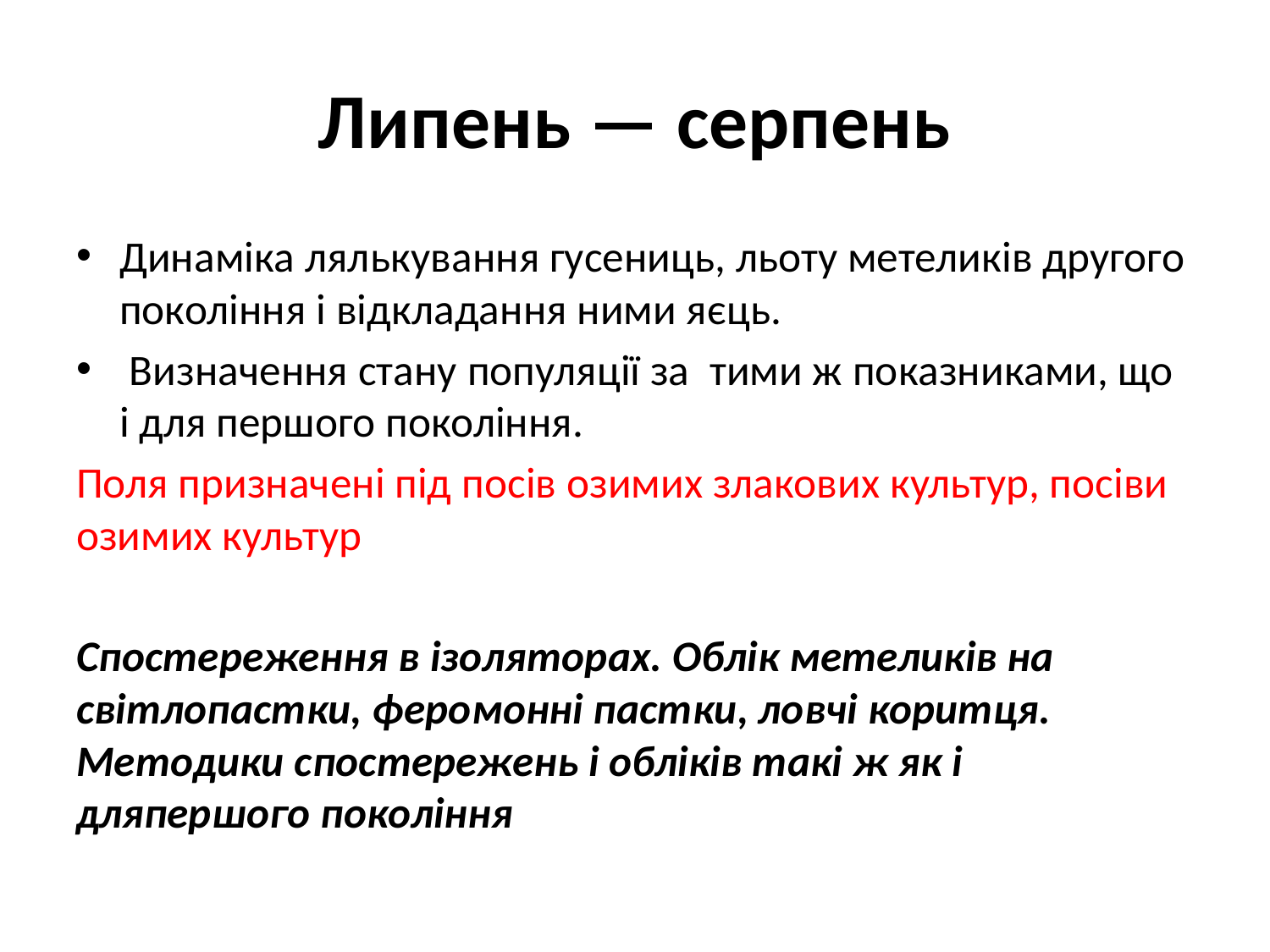

# Липень — серпень
Динаміка лялькування гусениць, льоту метеликів другого покоління і відкладання ними яєць.
 Визначення стану популяції за  тими ж показниками, що і для першого покоління.
Поля призначені під посів озимих злакових культур, посіви озимих культур

Спостереження в ізоляторах. Облік метеликів на світлопастки, феромонні пастки, ловчі коритця. Методики спостережень і обліків такі ж як і дляпершого покоління